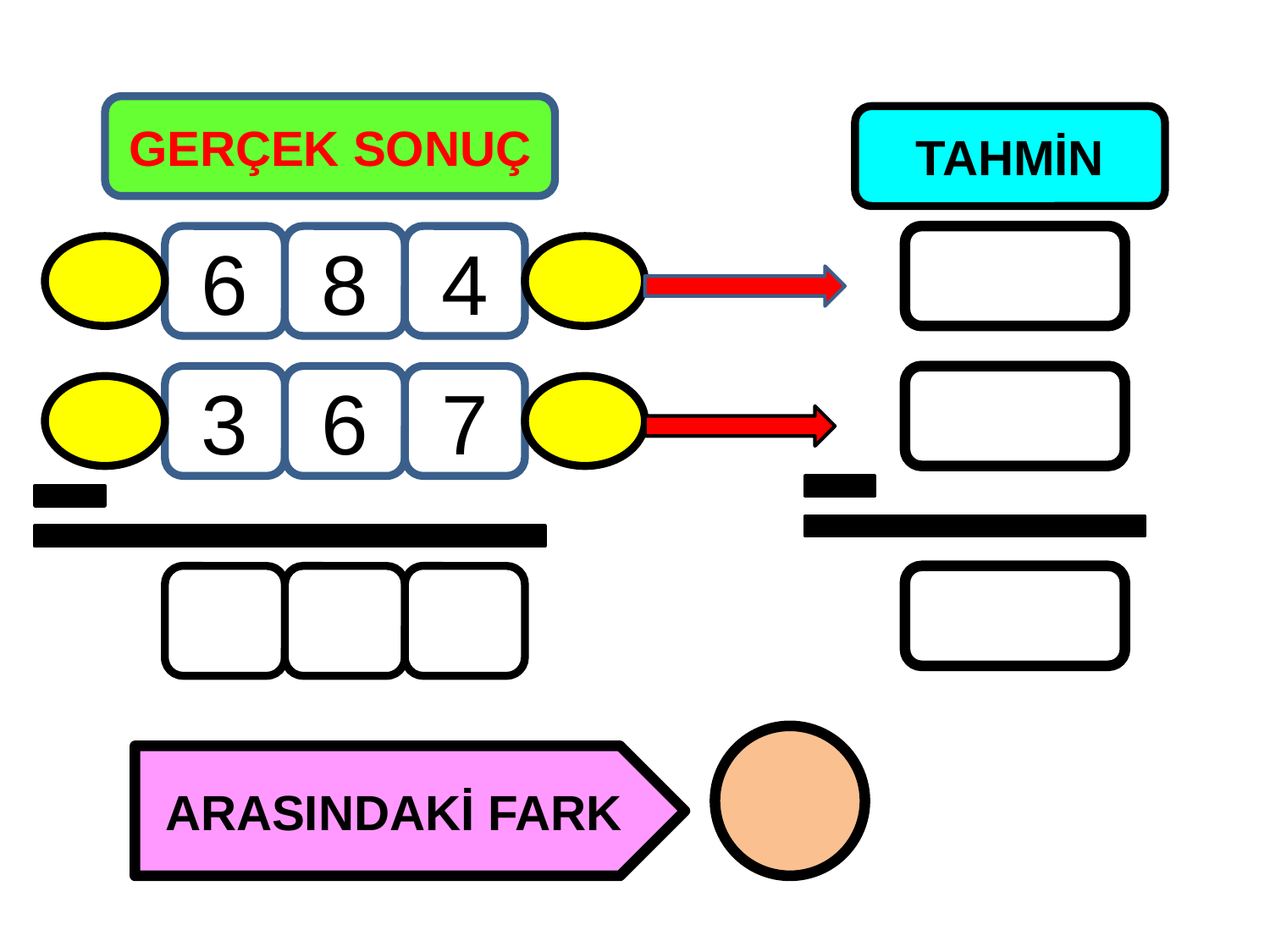

GERÇEK SONUÇ
TAHMİN
6
8
4

3
6
7

ARASINDAKİ FARK